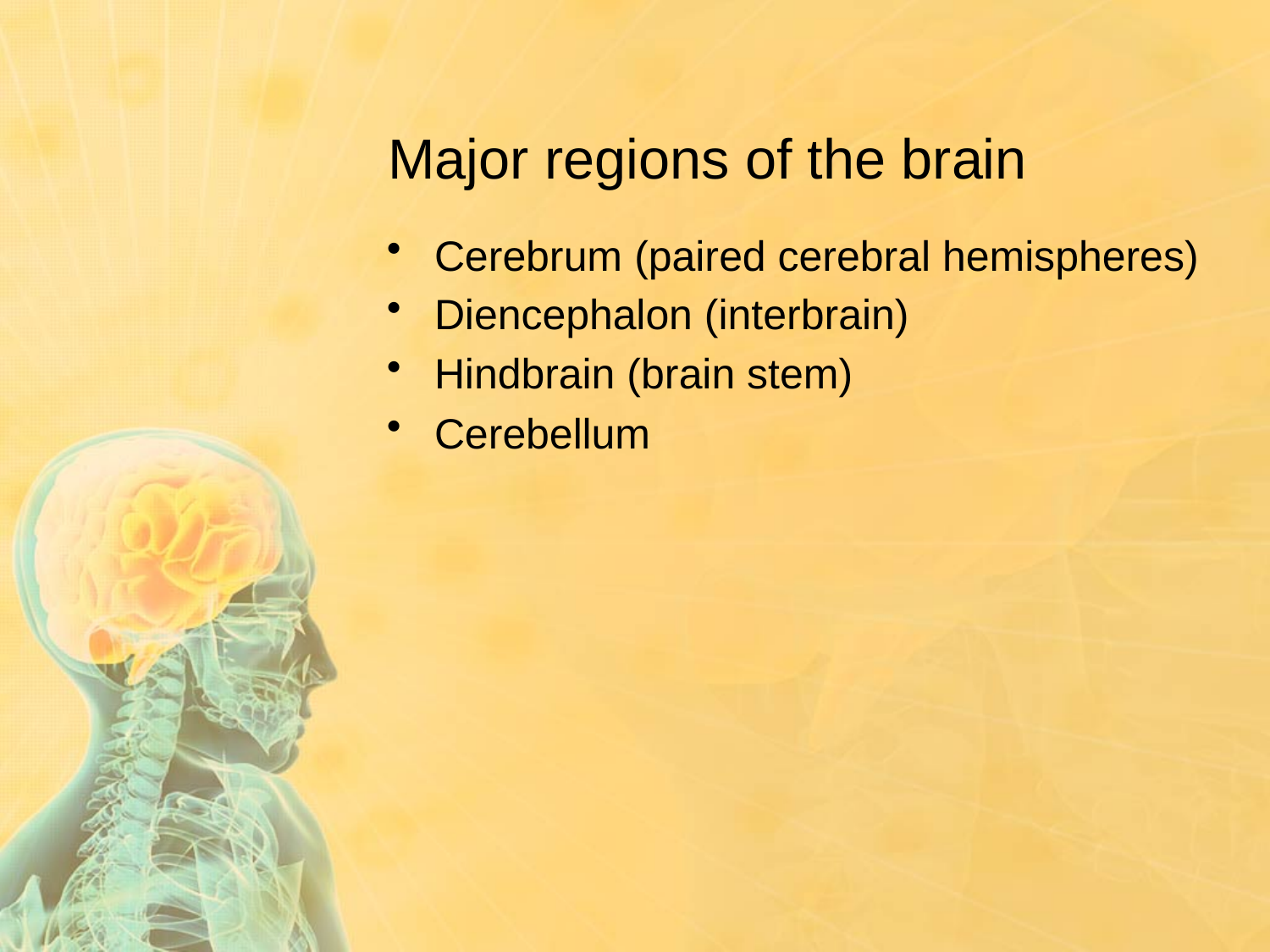

# Major regions of the brain
Cerebrum (paired cerebral hemispheres)
Diencephalon (interbrain)
Hindbrain (brain stem)
Cerebellum